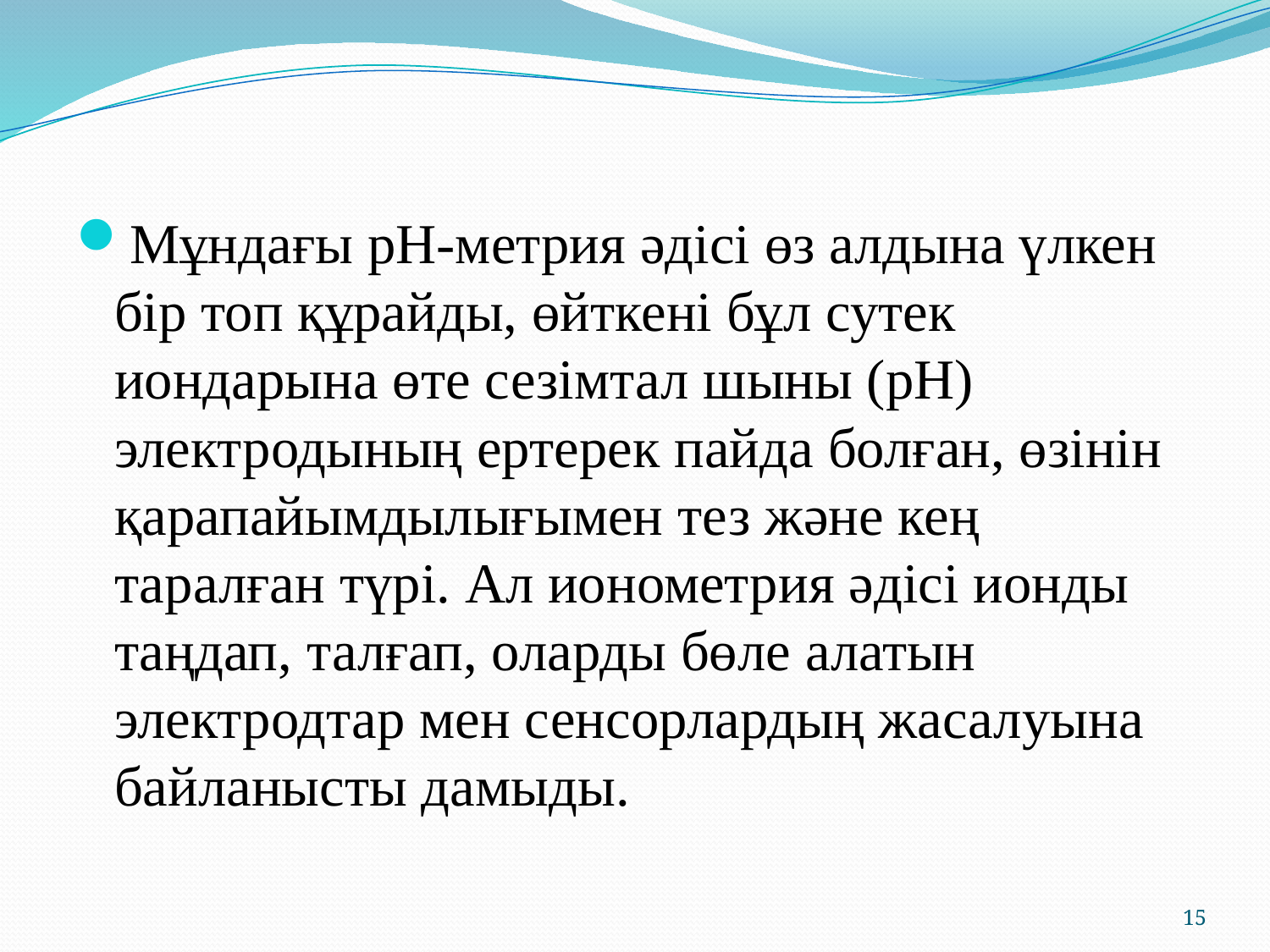

Мұндағы рН-метрия әдісі өз алдына үлкен бір топ құрайды, өйткені бұл сутек иондарына өте сезімтал шыны (рН) электродының ертерек пайда болған, өзінін қарапайымдылығымен тез және кең таралған түрі. Ал ионометрия әдісі ионды таңдап, талғап, оларды бөле алатын электродтар мен сенсорлардың жасалуына байланысты дамыды.
15